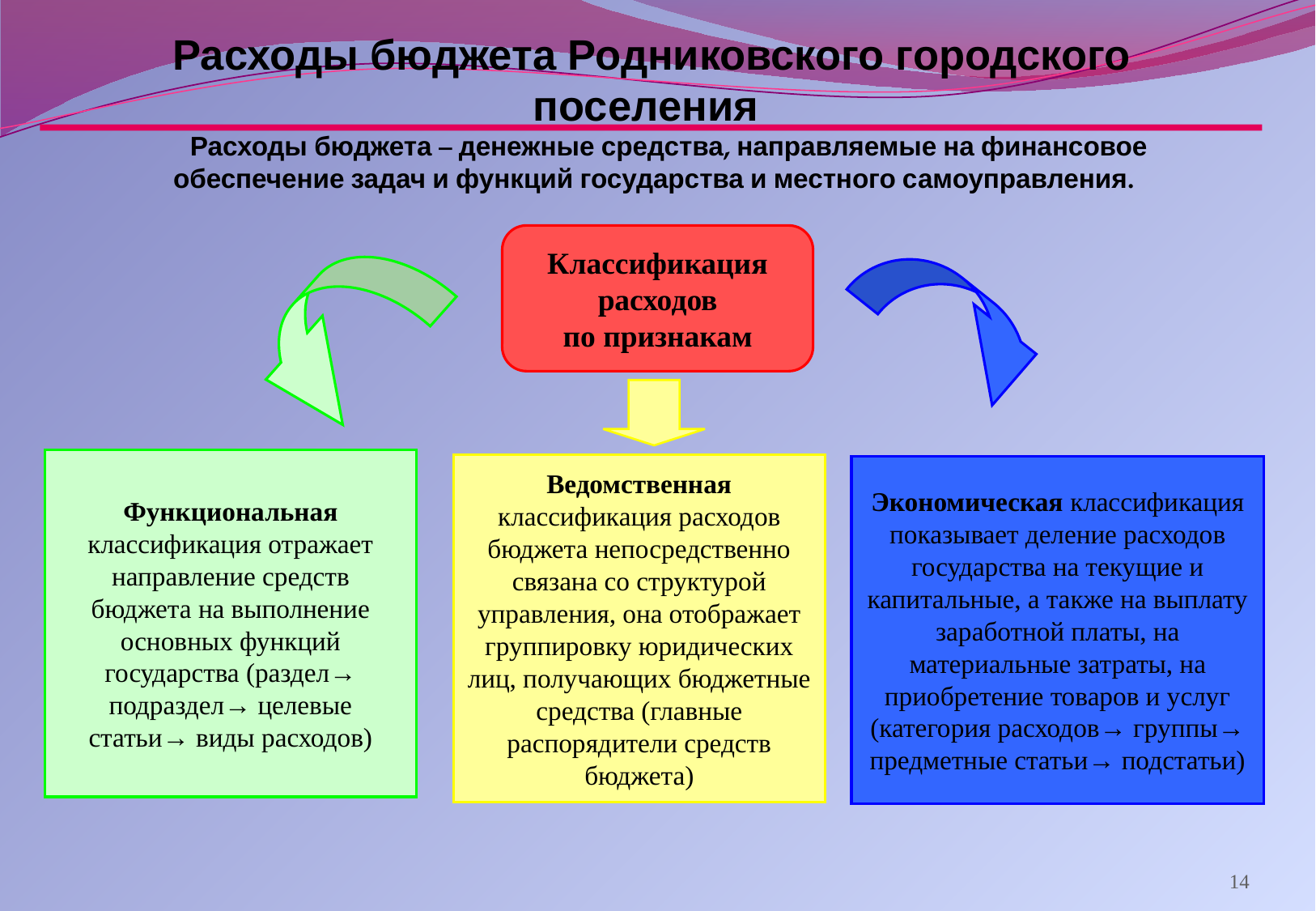

# Расходы бюджета Родниковского городского  поселения
Расходы бюджета – денежные средства, направляемые на финансовое обеспечение задач и функций государства и местного самоуправления.

Классификация расходов
по признакам

Функциональная классификация отражает направление средств бюджета на выполнение основных функций государства (раздел→ подраздел→ целевые статьи→ виды расходов)
Ведомственная классификация расходов бюджета непосредственно связана со структурой управления, она отображает группировку юридических лиц, получающих бюджетные средства (главные распорядители средств бюджета)
Экономическая классификация показывает деление расходов государства на текущие и капитальные, а также на выплату заработной платы, на материальные затраты, на приобретение товаров и услуг (категория расходов→ группы→ предметные статьи→ подстатьи)
14